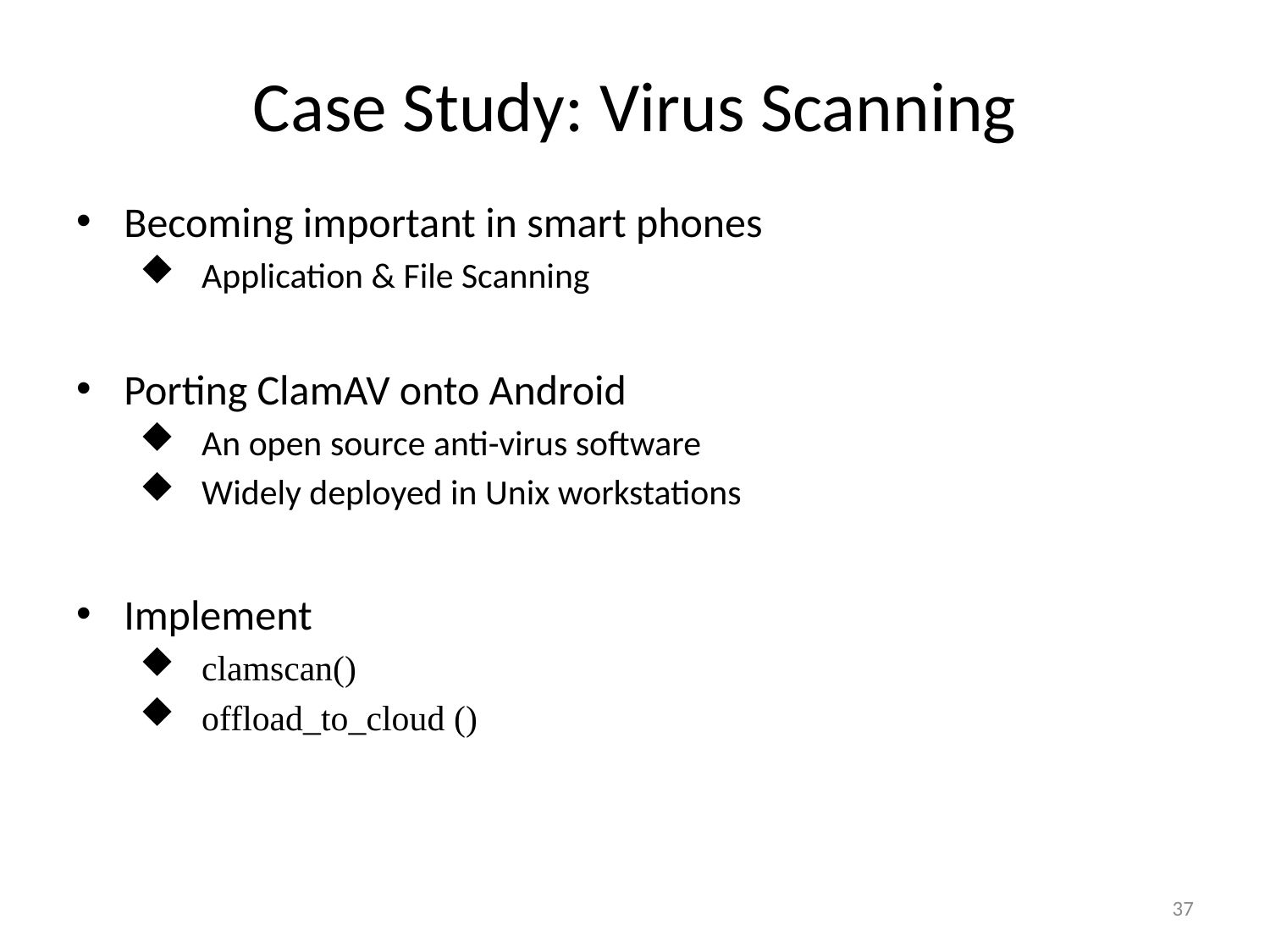

# Case Study: Virus Scanning
Becoming important in smart phones
Application & File Scanning

Porting ClamAV onto Android
An open source anti-virus software
Widely deployed in Unix workstations

Implement
clamscan()
offload_to_cloud ()

37